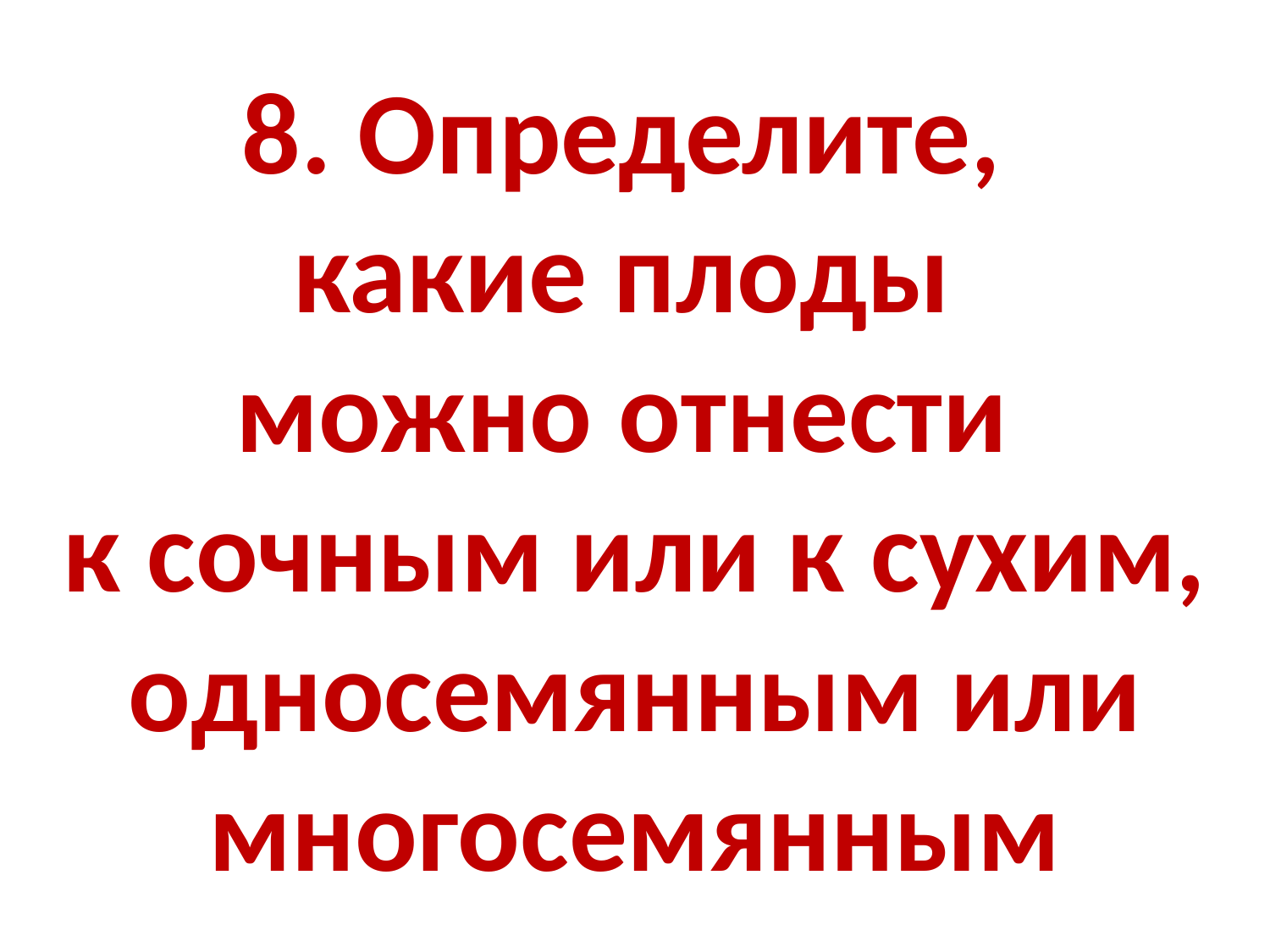

# 8. Определите, какие плоды можно отнести к сочным или к сухим, односемянным или многосемянным